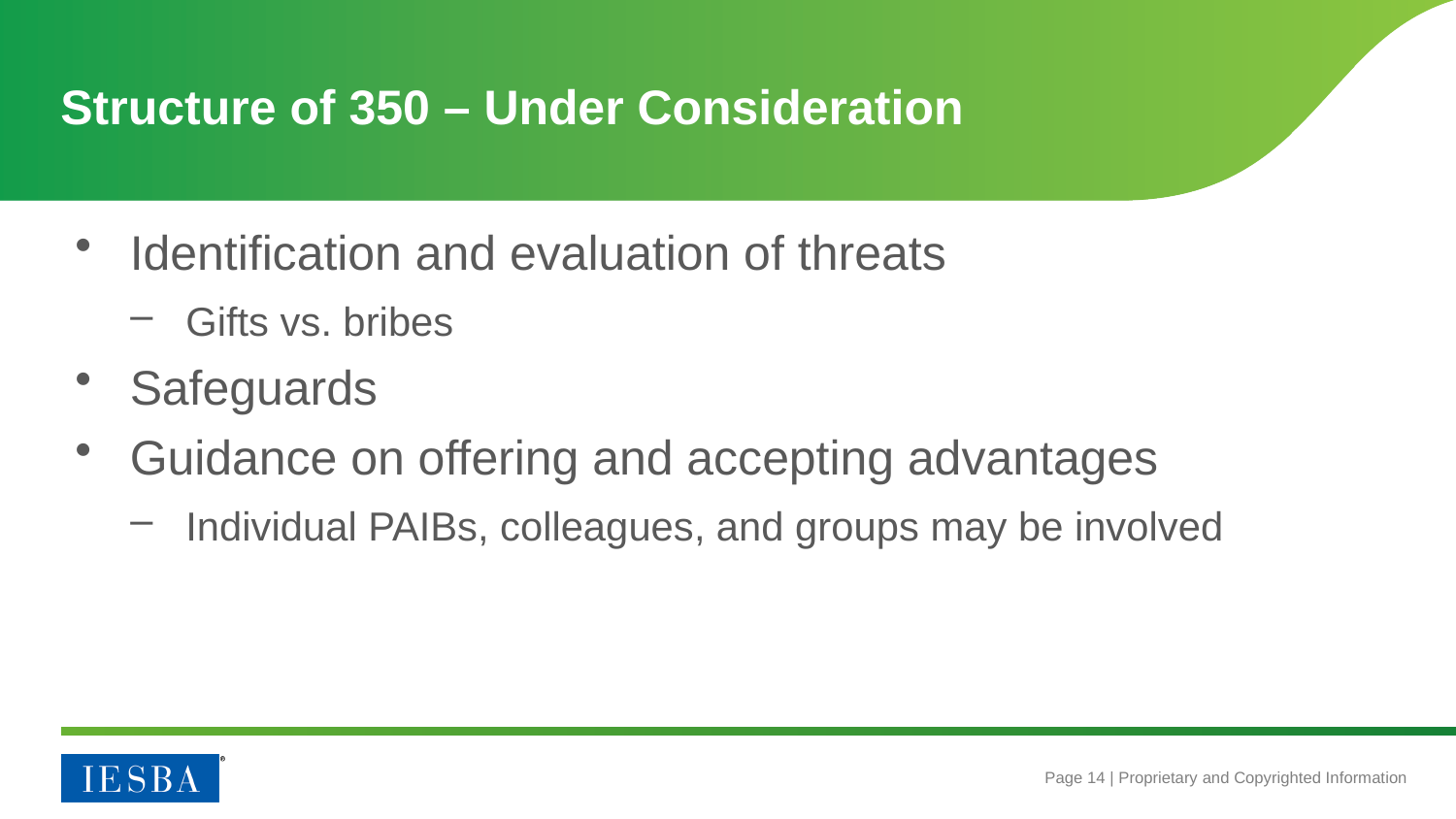

# Structure of 350 – Under Consideration
Identification and evaluation of threats
Gifts vs. bribes
Safeguards
Guidance on offering and accepting advantages
Individual PAIBs, colleagues, and groups may be involved